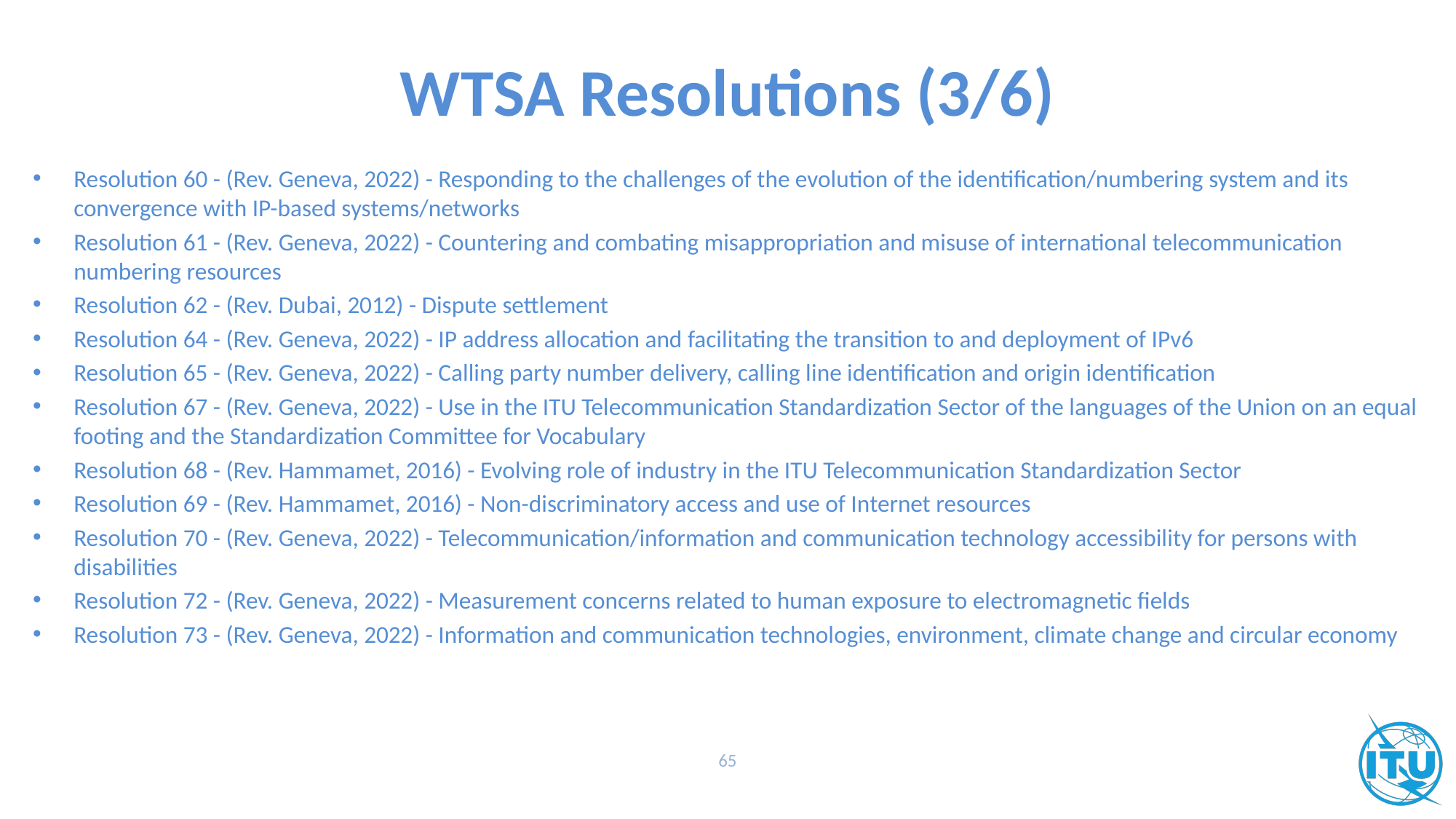

# WTSA Resolutions (3/6)
Resolution 60 - (Rev. Geneva, 2022) - Responding to the challenges of the evolution of the identification/numbering system and its convergence with IP-based systems/networks
Resolution 61 - (Rev. Geneva, 2022) - Countering and combating misappropriation and misuse of international telecommunication numbering resources
Resolution 62 - (Rev. Dubai, 2012) - Dispute settlement
Resolution 64 - (Rev. Geneva, 2022) - IP address allocation and facilitating the transition to and deployment of IPv6
Resolution 65 - (Rev. Geneva, 2022) - Calling party number delivery, calling line identification and origin identification
Resolution 67 - (Rev. Geneva, 2022) - Use in the ITU Telecommunication Standardization Sector of the languages of the Union on an equal footing and the Standardization Committee for Vocabulary
Resolution 68 - (Rev. Hammamet, 2016) - Evolving role of industry in the ITU Telecommunication Standardization Sector
Resolution 69 - (Rev. Hammamet, 2016) - Non-discriminatory access and use of Internet resources
Resolution 70 - (Rev. Geneva, 2022) - Telecommunication/information and communication technology accessibility for persons with disabilities
Resolution 72 - (Rev. Geneva, 2022) - Measurement concerns related to human exposure to electromagnetic fields
Resolution 73 - (Rev. Geneva, 2022) - Information and communication technologies, environment, climate change and circular economy
65